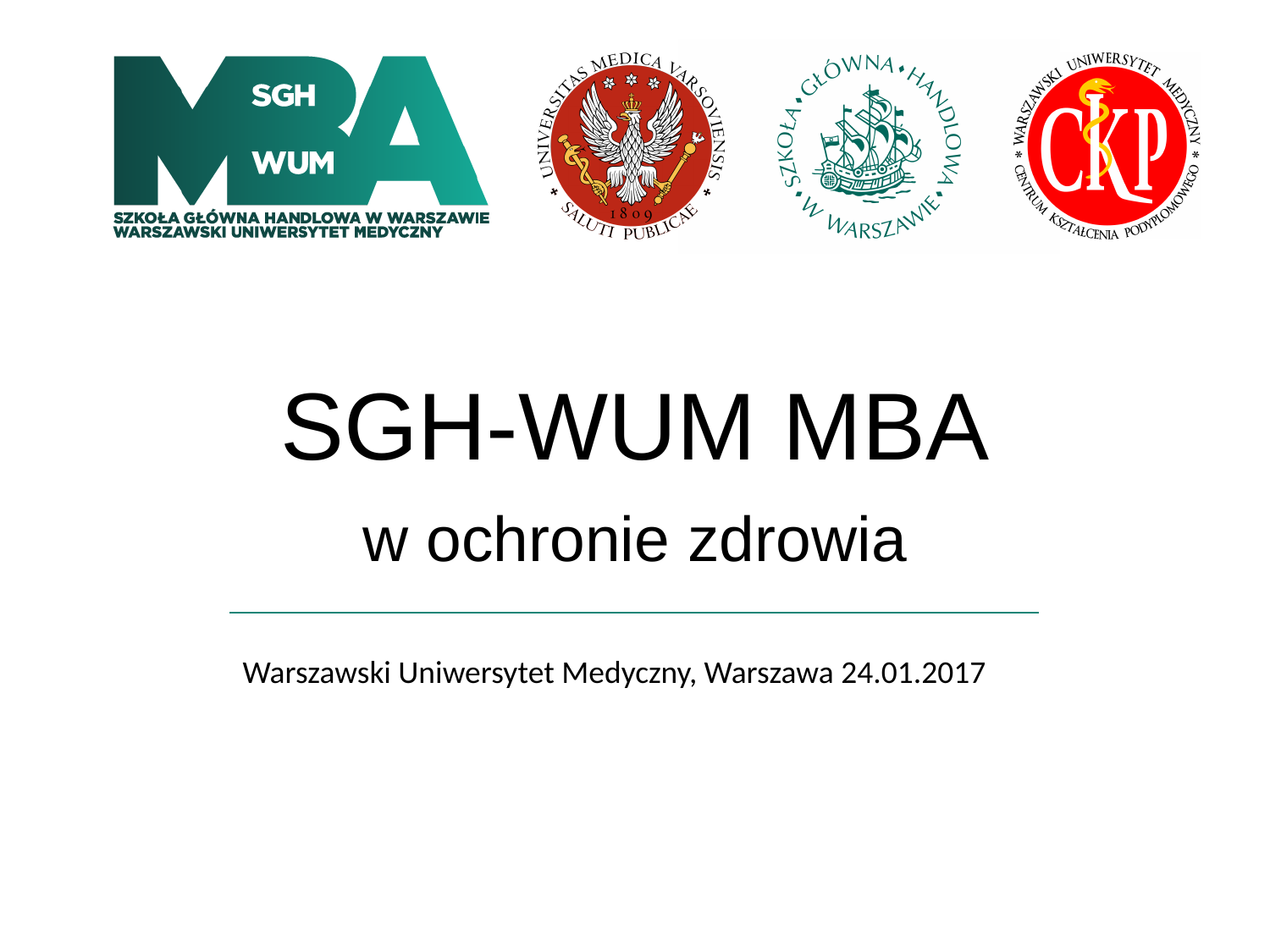

# SGH-WUM MBA
w ochronie zdrowia
Warszawski Uniwersytet Medyczny, Warszawa 24.01.2017